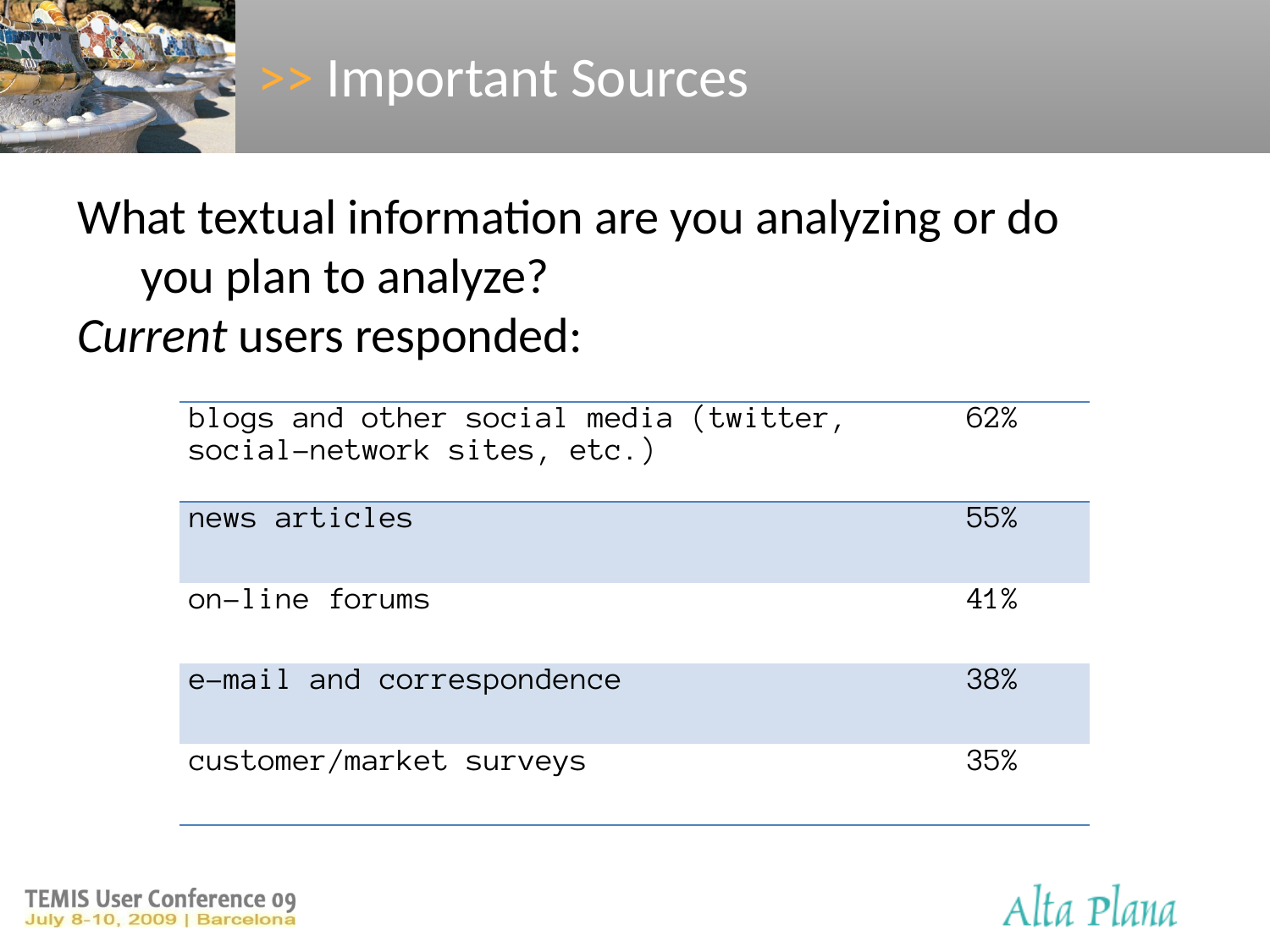

# >> Important Sources
What textual information are you analyzing or do you plan to analyze?
Current users responded:
| blogs and other social media (twitter, social-network sites, etc.) | 62% |
| --- | --- |
| news articles | 55% |
| on-line forums | 41% |
| e-mail and correspondence | 38% |
| customer/market surveys | 35% |